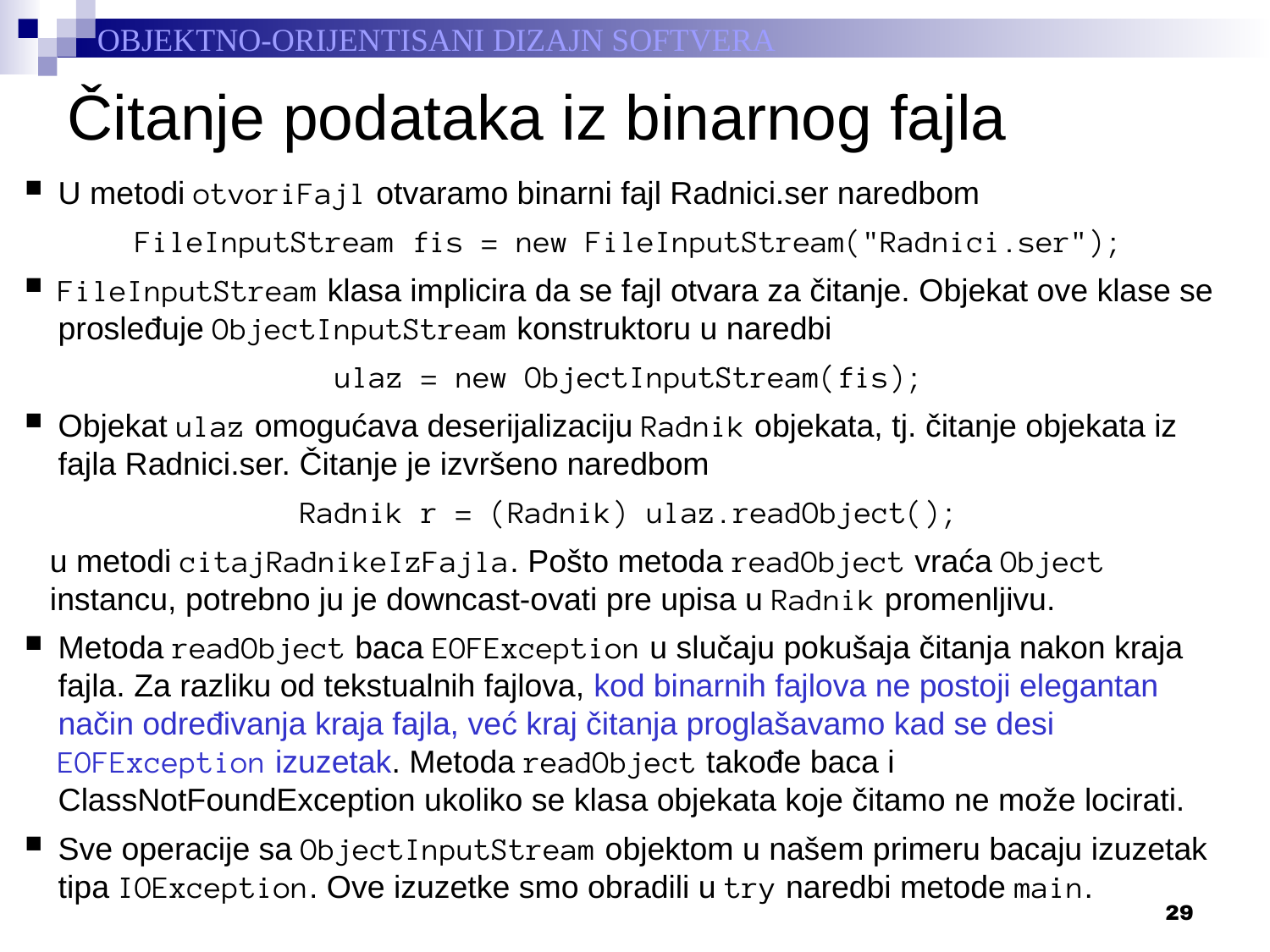

# Čitanje podataka iz binarnog fajla
U metodi otvoriFajl otvaramo binarni fajl Radnici.ser naredbom
FileInputStream fis = new FileInputStream("Radnici.ser");
FileInputStream klasa implicira da se fajl otvara za čitanje. Objekat ove klase se prosleđuje ObjectInputStream konstruktoru u naredbi
ulaz = new ObjectInputStream(fis);
Objekat ulaz omogućava deserijalizaciju Radnik objekata, tj. čitanje objekata iz fajla Radnici.ser. Čitanje je izvršeno naredbom
Radnik r = (Radnik) ulaz.readObject();
u metodi citajRadnikeIzFajla. Pošto metoda readObject vraća Object instancu, potrebno ju je downcast-ovati pre upisa u Radnik promenljivu.
Metoda readObject baca EOFException u slučaju pokušaja čitanja nakon kraja fajla. Za razliku od tekstualnih fajlova, kod binarnih fajlova ne postoji elegantan način određivanja kraja fajla, već kraj čitanja proglašavamo kad se desi EOFException izuzetak. Metoda readObject takođe baca i ClassNotFoundException ukoliko se klasa objekata koje čitamo ne može locirati.
Sve operacije sa ObjectInputStream objektom u našem primeru bacaju izuzetak tipa IOException. Ove izuzetke smo obradili u try naredbi metode main.
29